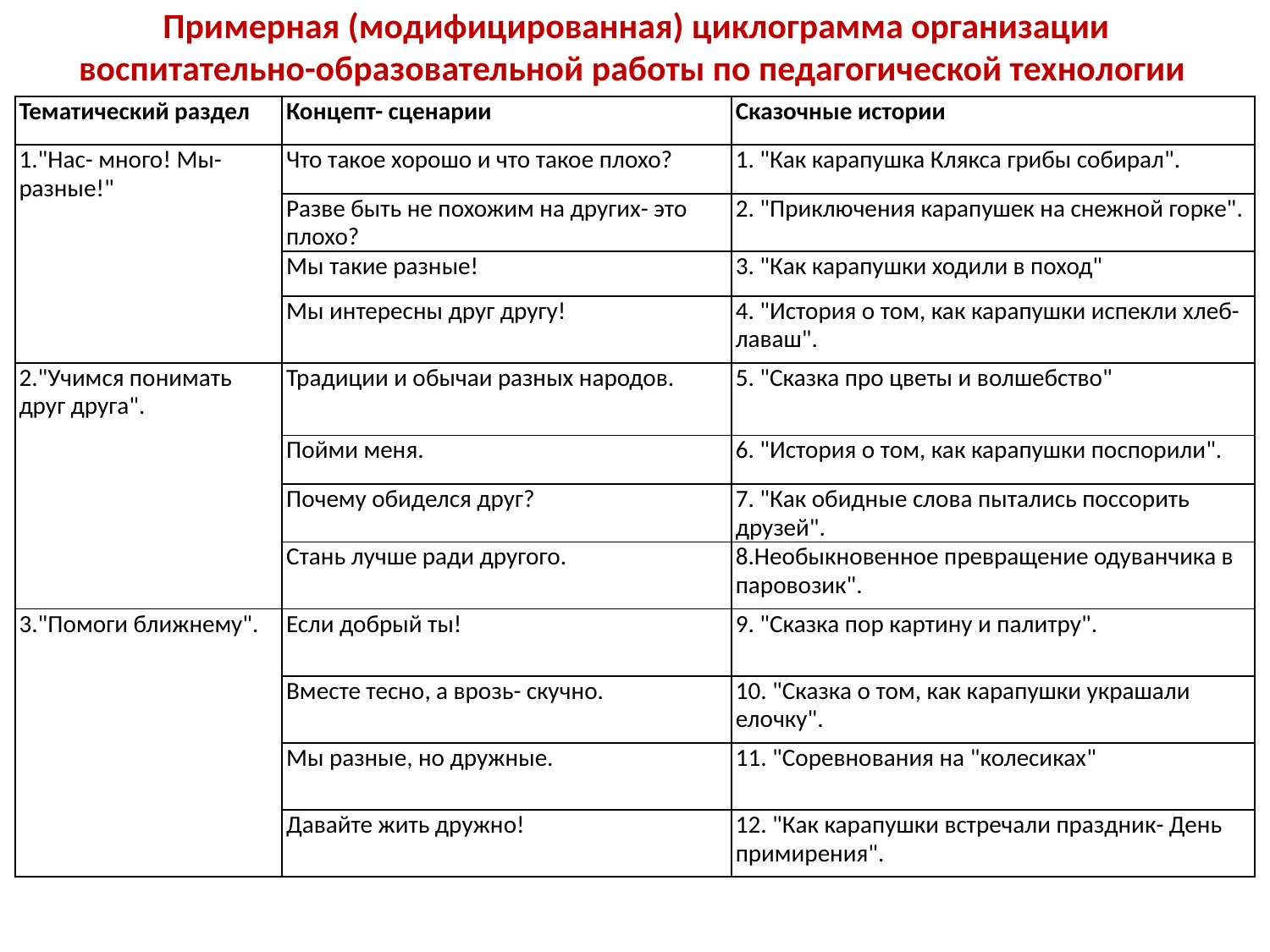

# Примерная (модифицированная) циклограмма организации воспитательно-образовательной работы по педагогической технологии
| Тематический раздел | Концепт- сценарии | Сказочные истории |
| --- | --- | --- |
| 1."Нас- много! Мы- разные!" | Что такое хорошо и что такое плохо? | 1. "Как карапушка Клякса грибы собирал". |
|  | Разве быть не похожим на других- это плохо? | 2. "Приключения карапушек на снежной горке". |
|  | Мы такие разные! | 3. "Как карапушки ходили в поход" |
|  | Мы интересны друг другу! | 4. "История о том, как карапушки испекли хлеб- лаваш". |
| 2."Учимся понимать друг друга". | Традиции и обычаи разных народов. | 5. "Сказка про цветы и волшебство" |
|  | Пойми меня. | 6. "История о том, как карапушки поспорили". |
|  | Почему обиделся друг? | 7. "Как обидные слова пытались поссорить друзей". |
|  | Стань лучше ради другого. | 8.Необыкновенное превращение одуванчика в паровозик". |
| 3."Помоги ближнему". | Если добрый ты! | 9. "Сказка пор картину и палитру". |
|  | Вместе тесно, а врозь- скучно. | 10. "Сказка о том, как карапушки украшали елочку". |
|  | Мы разные, но дружные. | 11. "Соревнования на "колесиках" |
|  | Давайте жить дружно! | 12. "Как карапушки встречали праздник- День примирения". |